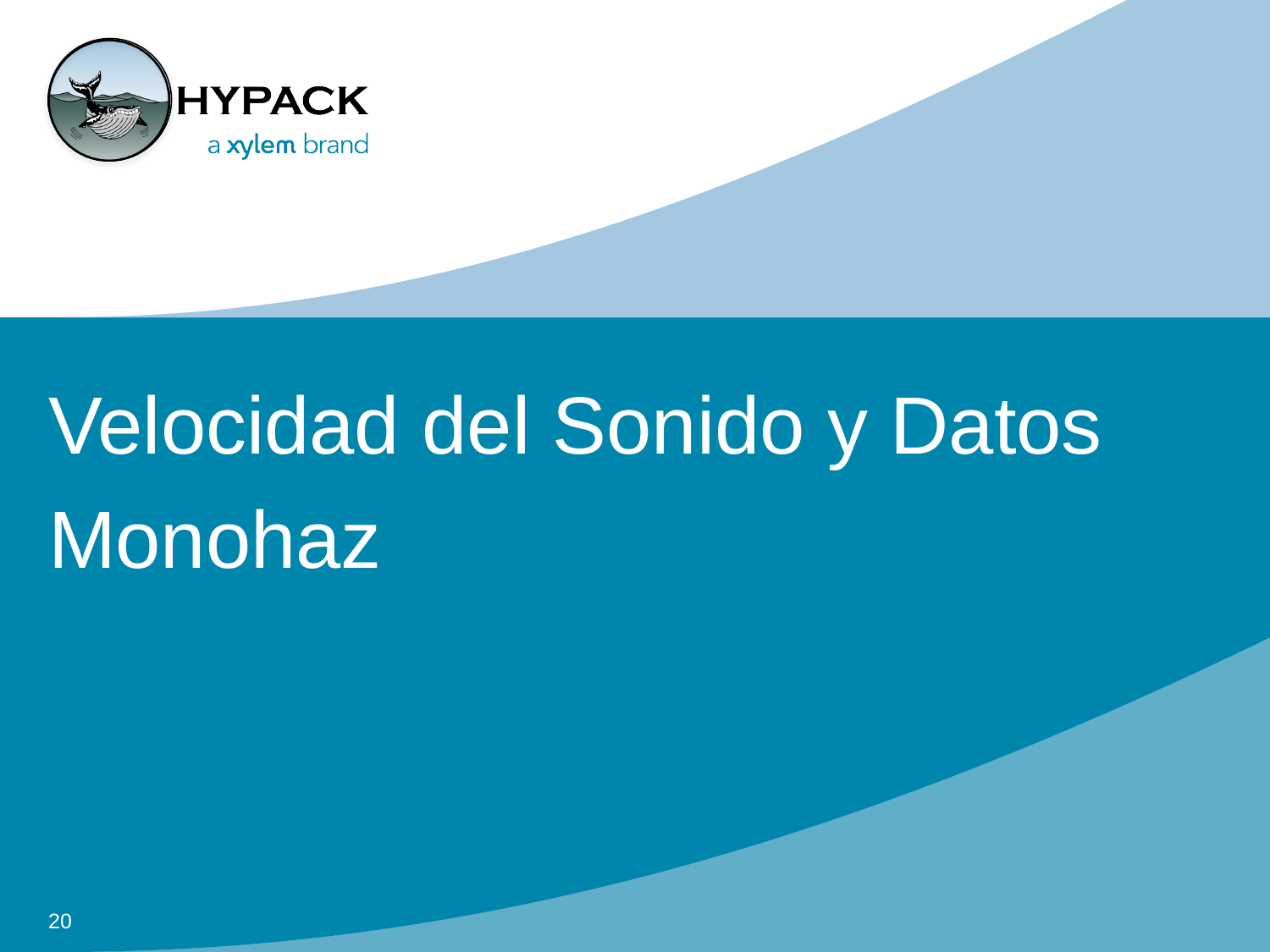

# Velocidad del Sonido y Datos Monohaz
20